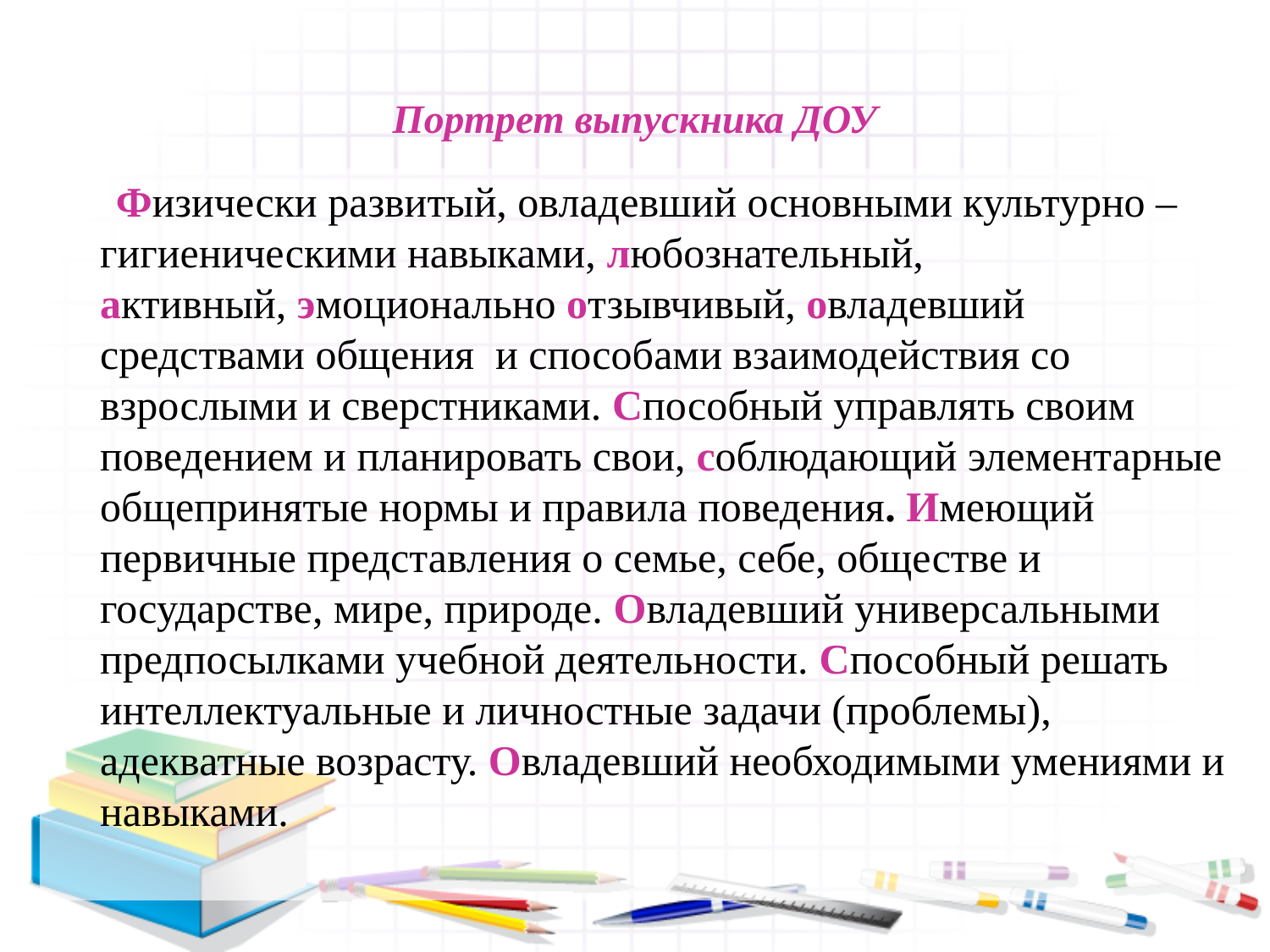

# Портрет выпускника ДОУ
      Физически развитый, овладевший основными культурно – гигиеническими навыками, любознательный, активный, эмоционально отзывчивый, овладевший средствами общения  и способами взаимодействия со взрослыми и сверстниками. Способный управлять своим поведением и планировать свои, соблюдающий элементарные общепринятые нормы и правила поведения. Имеющий первичные представления о семье, себе, обществе и государстве, мире, природе. Овладевший универсальными  предпосылками учебной деятельности. Способный решать интеллектуальные и личностные задачи (проблемы), адекватные возрасту. Овладевший необходимыми умениями и навыками.